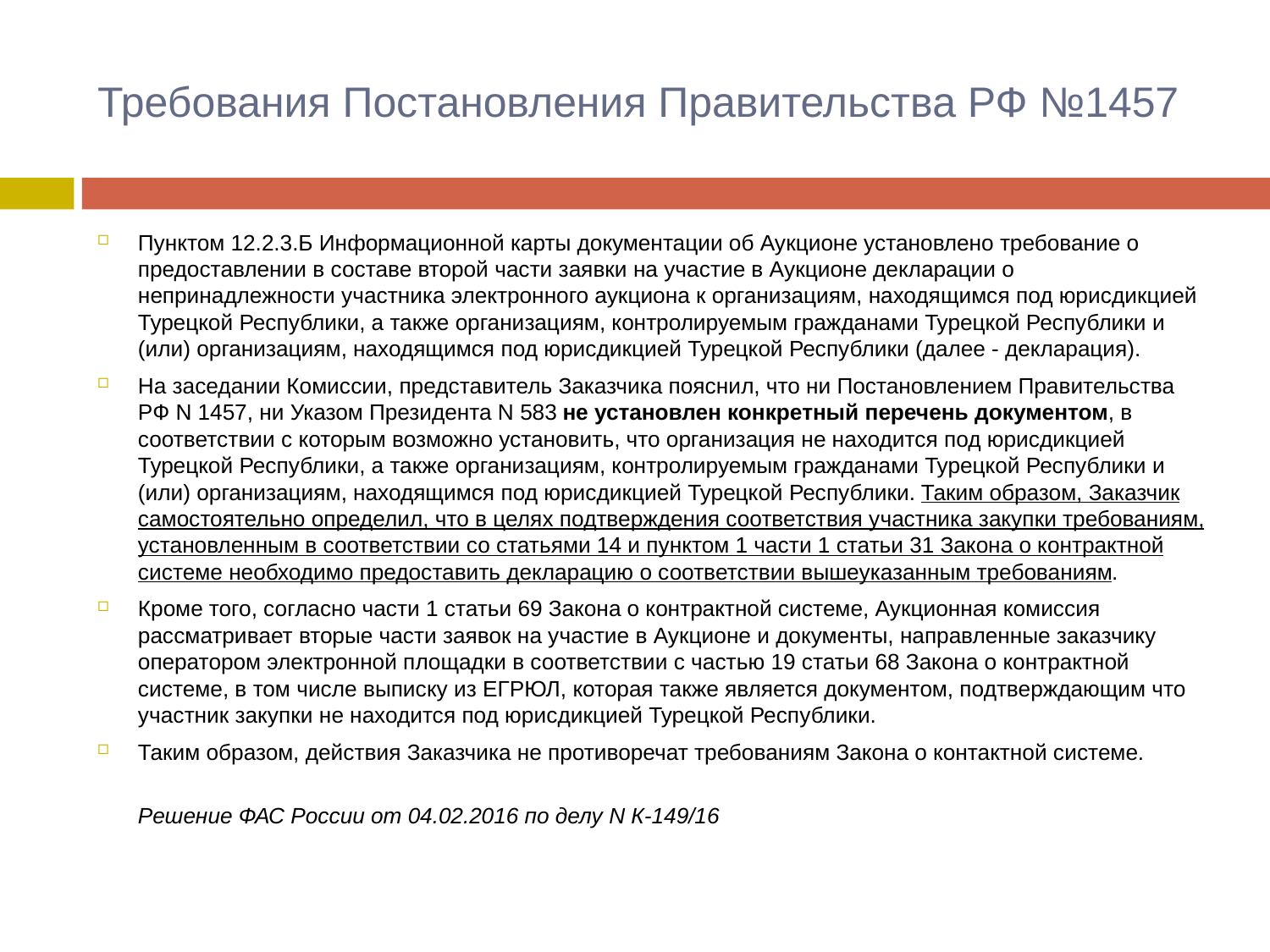

# Требования Постановления Правительства РФ №1457
Пунктом 12.2.3.Б Информационной карты документации об Аукционе установлено требование о предоставлении в составе второй части заявки на участие в Аукционе декларации о непринадлежности участника электронного аукциона к организациям, находящимся под юрисдикцией Турецкой Республики, а также организациям, контролируемым гражданами Турецкой Республики и (или) организациям, находящимся под юрисдикцией Турецкой Республики (далее - декларация).
На заседании Комиссии, представитель Заказчика пояснил, что ни Постановлением Правительства РФ N 1457, ни Указом Президента N 583 не установлен конкретный перечень документом, в соответствии с которым возможно установить, что организация не находится под юрисдикцией Турецкой Республики, а также организациям, контролируемым гражданами Турецкой Республики и (или) организациям, находящимся под юрисдикцией Турецкой Республики. Таким образом, Заказчик самостоятельно определил, что в целях подтверждения соответствия участника закупки требованиям, установленным в соответствии со статьями 14 и пунктом 1 части 1 статьи 31 Закона о контрактной системе необходимо предоставить декларацию о соответствии вышеуказанным требованиям.
Кроме того, согласно части 1 статьи 69 Закона о контрактной системе, Аукционная комиссия рассматривает вторые части заявок на участие в Аукционе и документы, направленные заказчику оператором электронной площадки в соответствии с частью 19 статьи 68 Закона о контрактной системе, в том числе выписку из ЕГРЮЛ, которая также является документом, подтверждающим что участник закупки не находится под юрисдикцией Турецкой Республики.
Таким образом, действия Заказчика не противоречат требованиям Закона о контактной системе.
Решение ФАС России от 04.02.2016 по делу N К-149/16